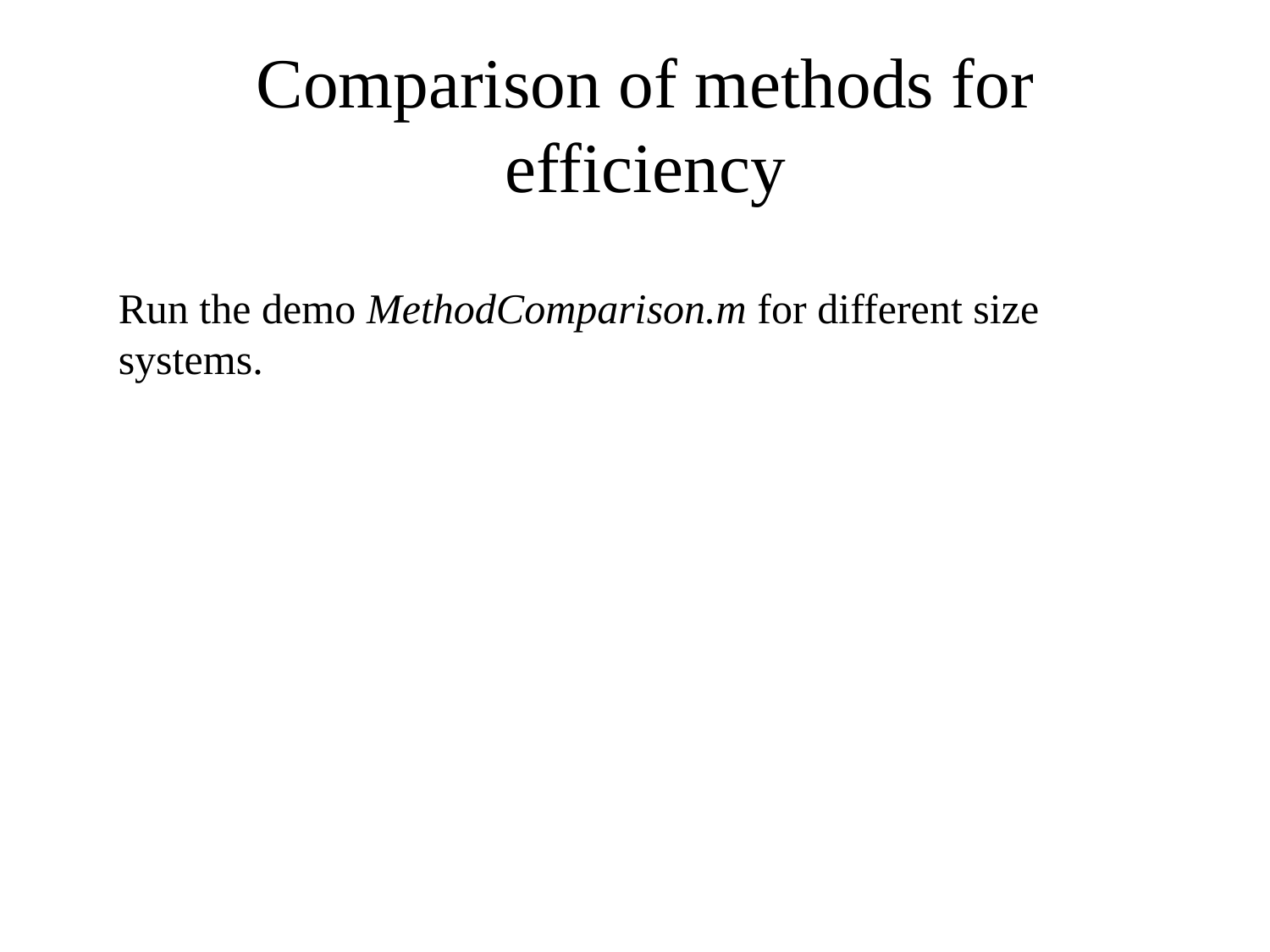

# Comparison of methods for efficiency
Run the demo MethodComparison.m for different size systems.